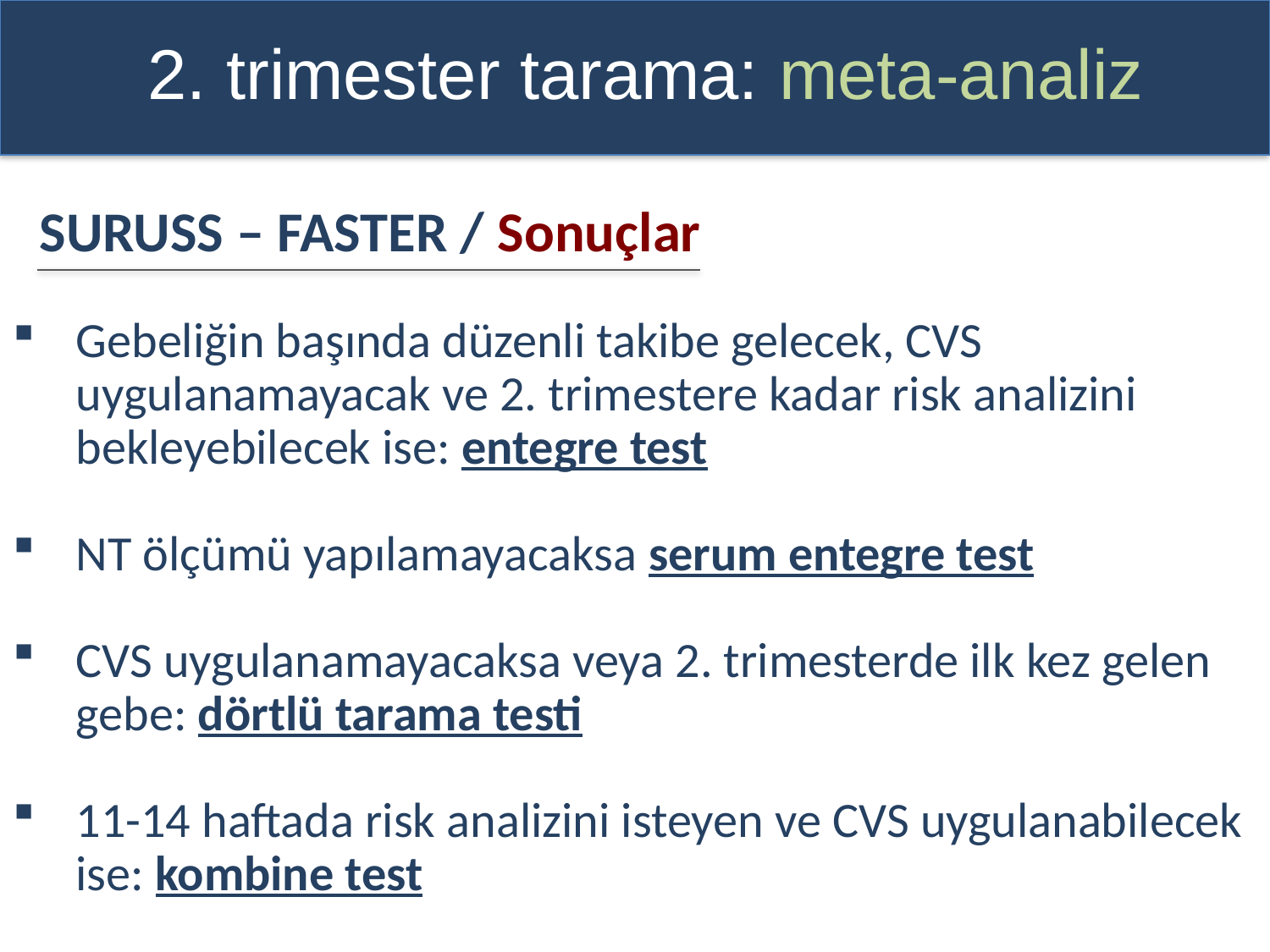

2. trimester tarama: meta-analiz

SURUSS – FASTER / Sonuçlar

Gebeliğin başında düzenli takibe gelecek, CVS uygulanamayacak ve 2. trimestere kadar risk analizini bekleyebilecek ise: entegre test

NT ölçümü yapılamayacaksa serum entegre test

CVS uygulanamayacaksa veya 2. trimesterde ilk kez gelen gebe: dörtlü tarama testi

11-14 haftada risk analizini isteyen ve CVS uygulanabilecek ise: kombine test